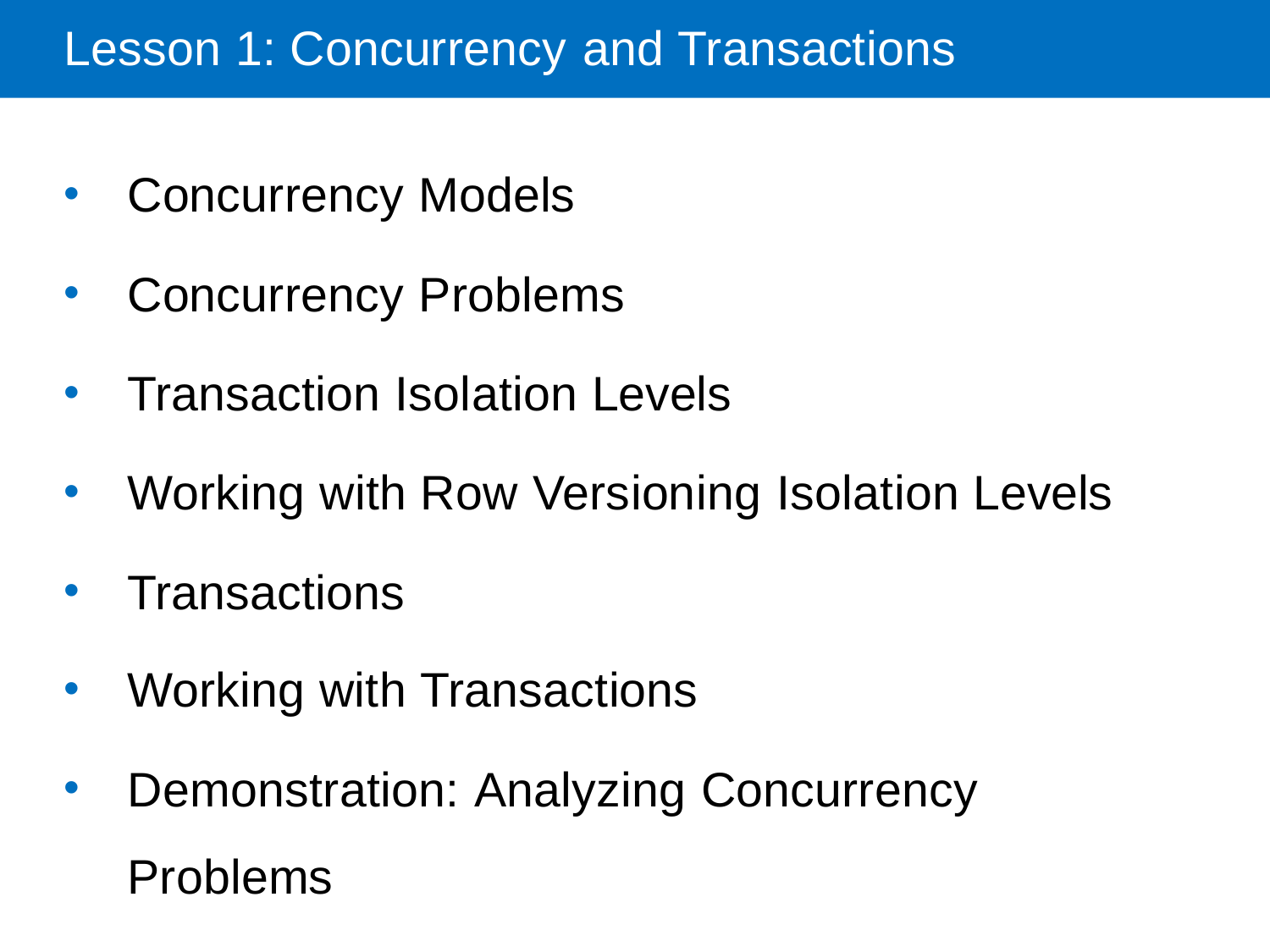

Lesson 1: Concurrency and Transactions

Concurrency Models
Concurrency Problems
Transaction Isolation Levels
Working with Row Versioning Isolation Levels
Transactions
Working with Transactions
Demonstration: Analyzing Concurrency Problems